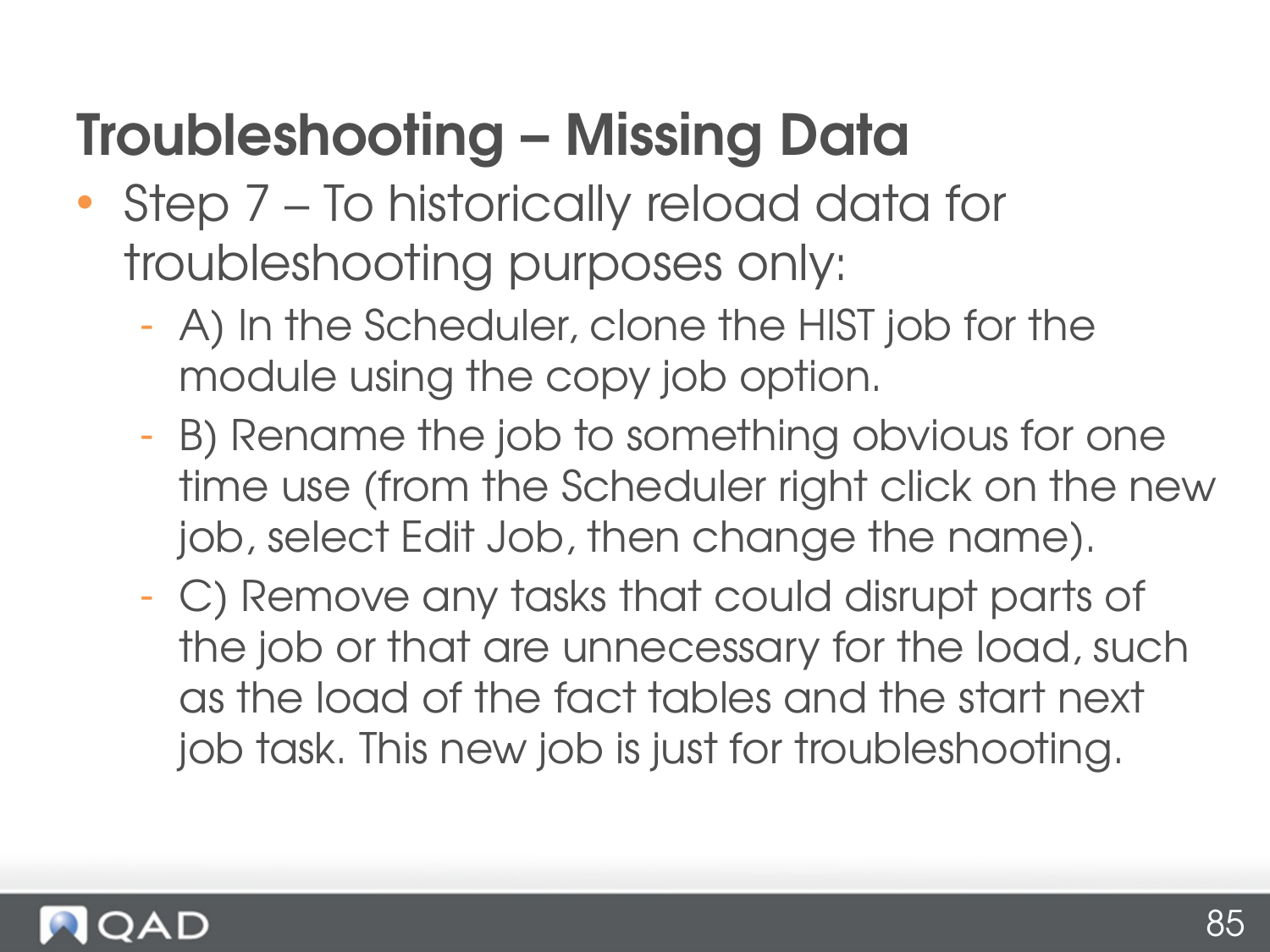

Troubleshooting – Missing Data
Step 7 – To historically reload data for troubleshooting purposes only:
A) In the Scheduler, clone the HIST job for the module using the copy job option.
B) Rename the job to something obvious for one time use (from the Scheduler right click on the new job, select Edit Job, then change the name).
C) Remove any tasks that could disrupt parts of the job or that are unnecessary for the load, such as the load of the fact tables and the start next job task. This new job is just for troubleshooting.
85